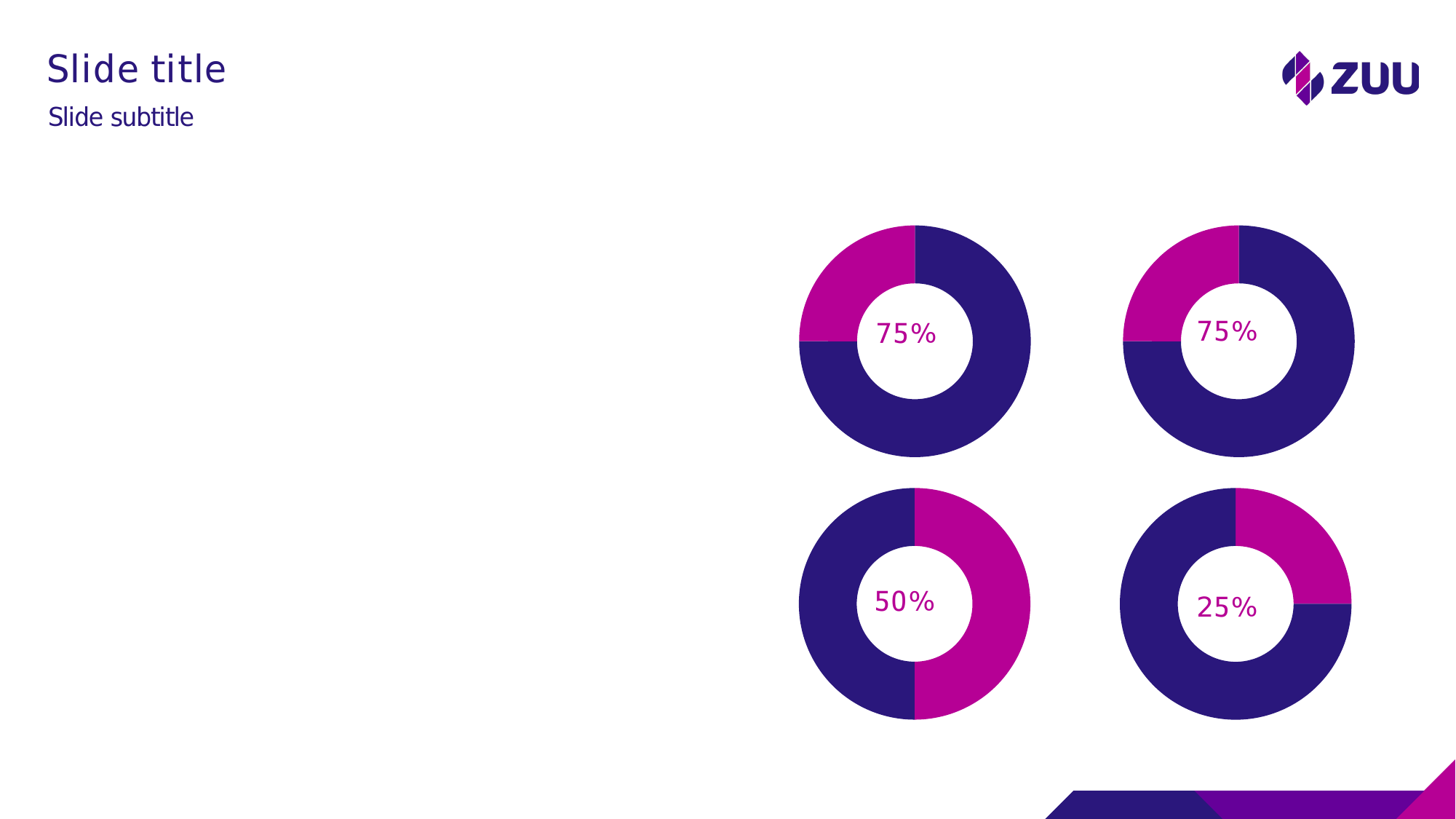

# Slide title
Slide subtitle

### Chart

| Category | Ventas |
|---|---|
|  | 0.75 |
|  | 0.25 |

### Chart

| Category | Ventas |
|---|---|
|  | 0.75 |
|  | 0.25 |

### Chart

| Category | Ventas |
|---|---|
|  | 0.5 |
|  | 0.5 |

### Chart

| Category | Ventas |
|---|---|
|  | 0.25 |
|  | 0.75 |
17